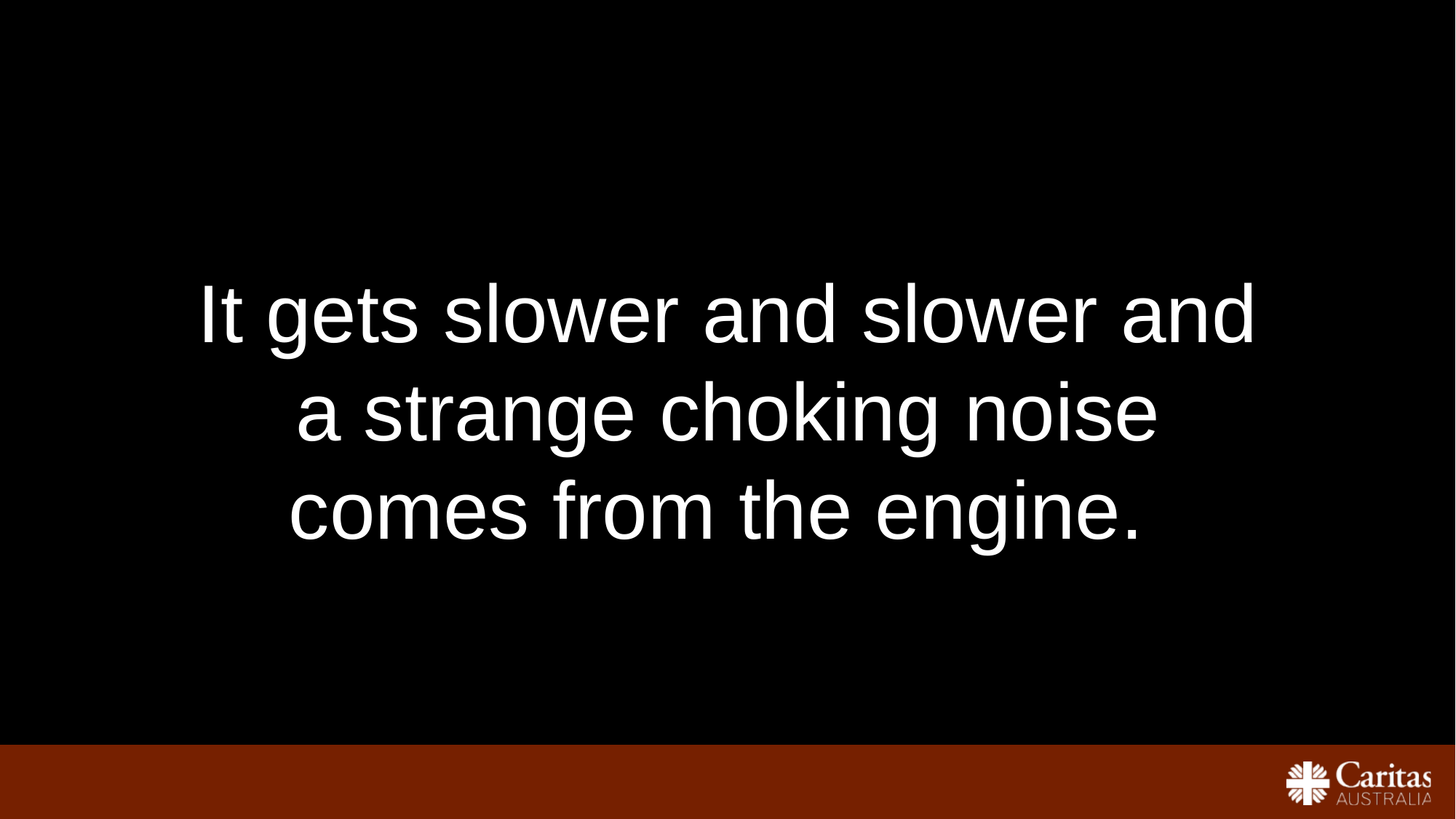

It gets slower and slower and a strange choking noise comes from the engine.